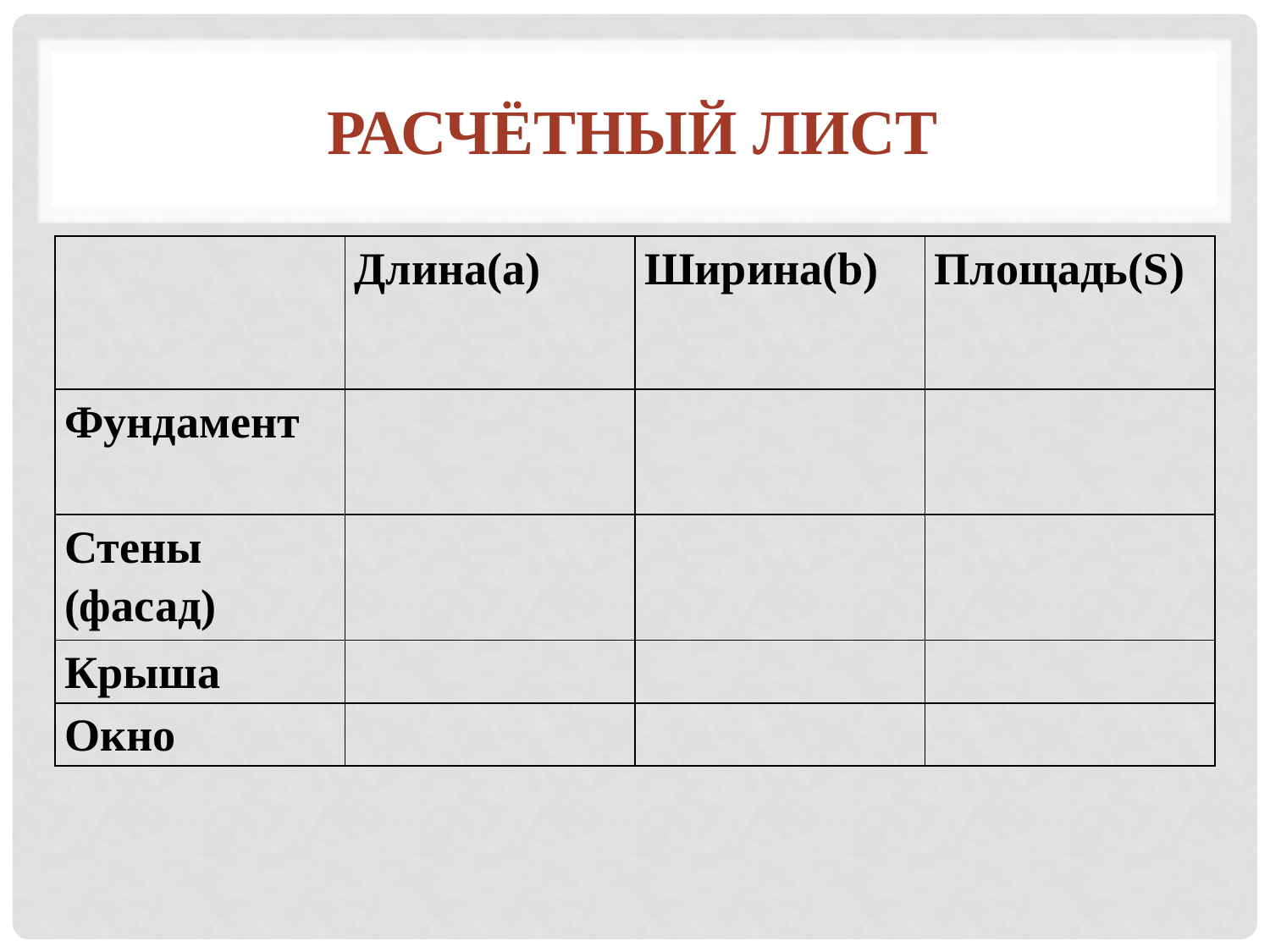

# Расчётный лист
|  | Длина(а) | Ширина(b) | Площадь(S) |
| --- | --- | --- | --- |
| Фундамент |  |  |  |
| Стены (фасад) |  |  |  |
| Крыша |  |  |  |
| Окно |  |  |  |